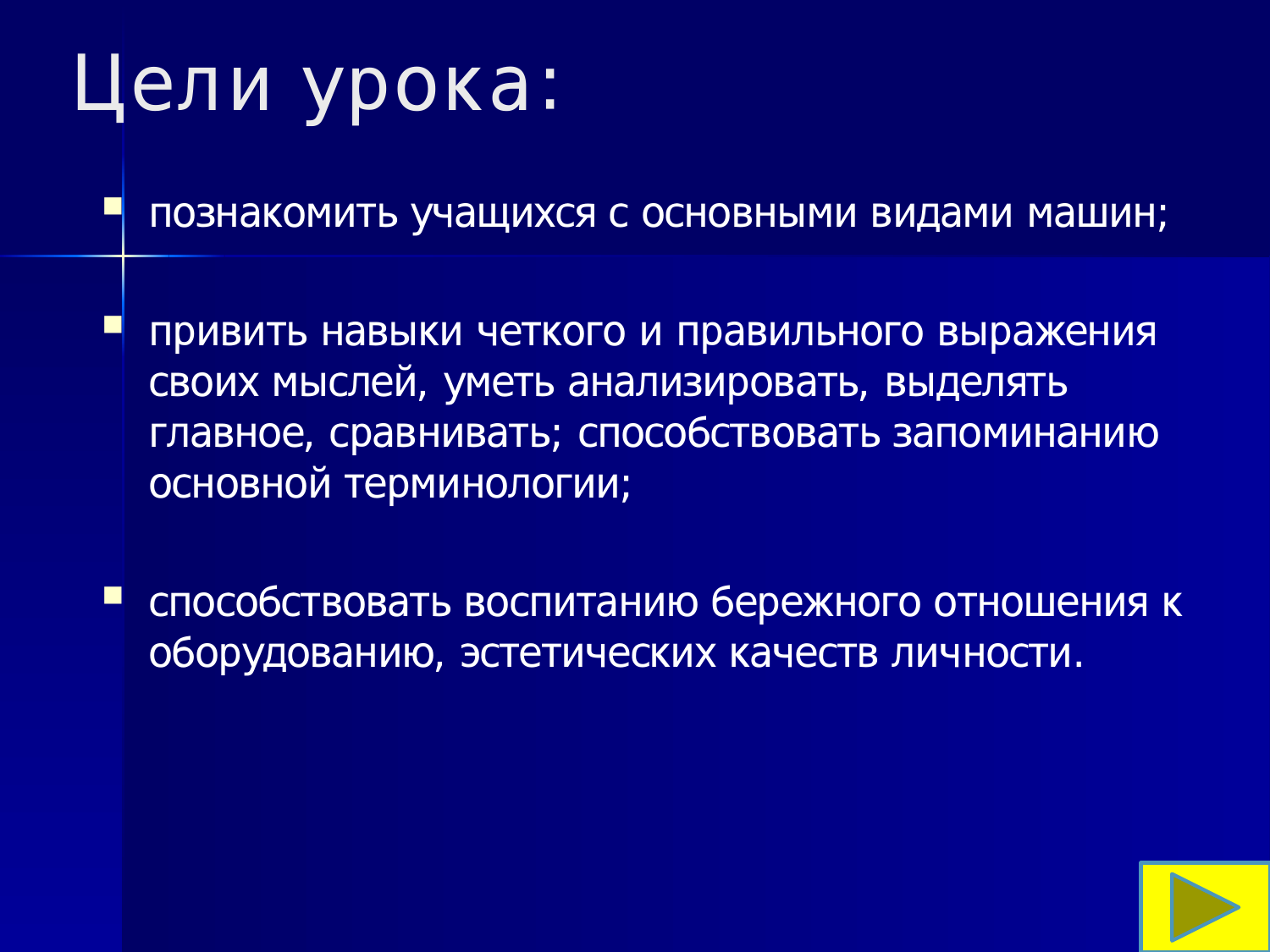

# Цели урока:
познакомить учащихся с основными видами машин;

привить навыки четкого и правильного выражения своих мыслей, уметь анализировать, выделять главное, сравнивать; способствовать запоминанию основной терминологии;

способствовать воспитанию бережного отношения к оборудованию, эстетических качеств личности.